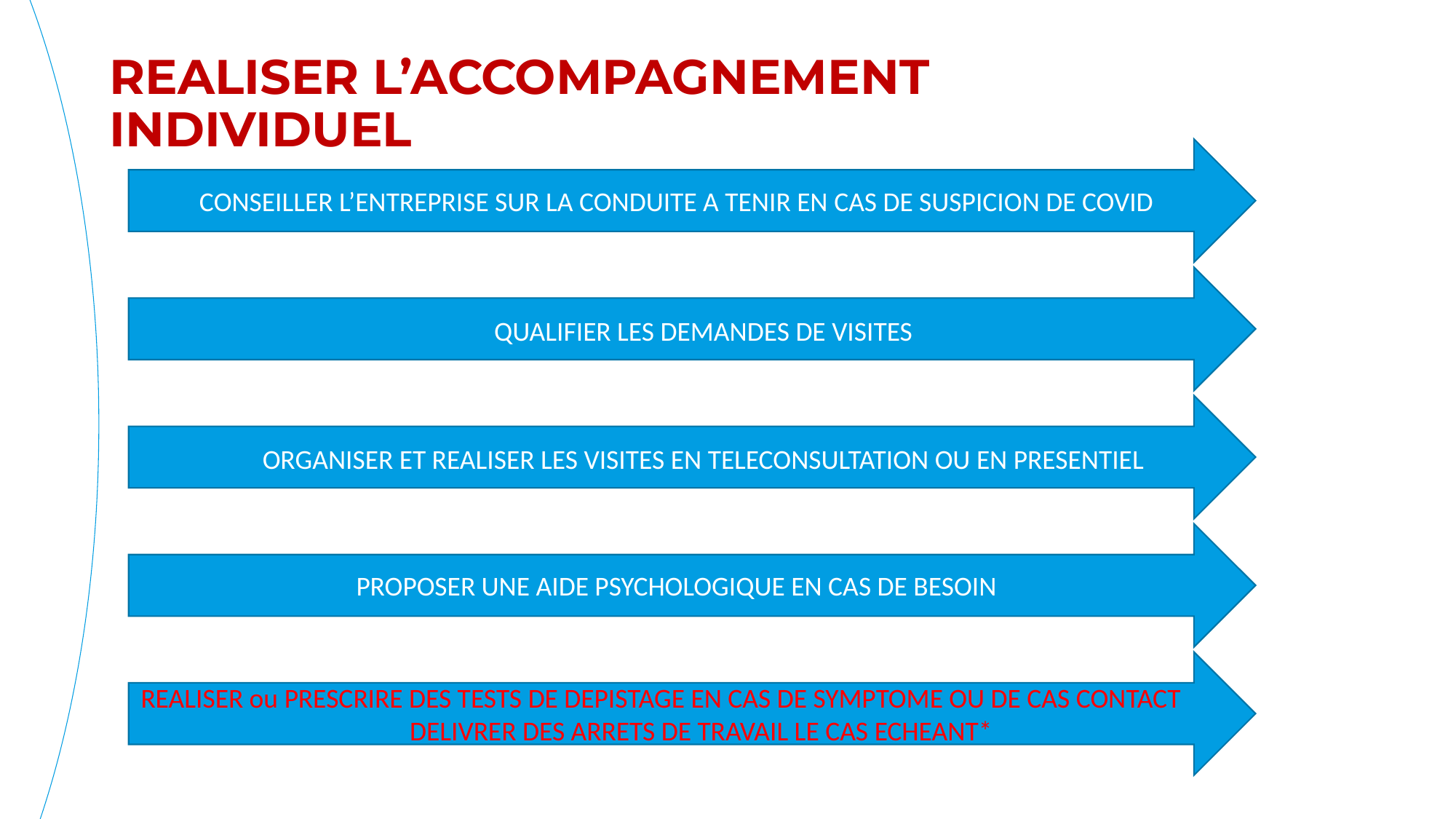

REALISER L’ACCOMPAGNEMENT INDIVIDUEL
CONSEILLER L’ENTREPRISE SUR LA CONDUITE A TENIR EN CAS DE SUSPICION DE COVID
QUALIFIER LES DEMANDES DE VISITES
ORGANISER ET REALISER LES VISITES EN TELECONSULTATION OU EN PRESENTIEL
PROPOSER UNE AIDE PSYCHOLOGIQUE EN CAS DE BESOIN
REALISER ou PRESCRIRE DES TESTS DE DEPISTAGE EN CAS DE SYMPTOME OU DE CAS CONTACT              DELIVRER DES ARRETS DE TRAVAIL LE CAS ECHEANT*